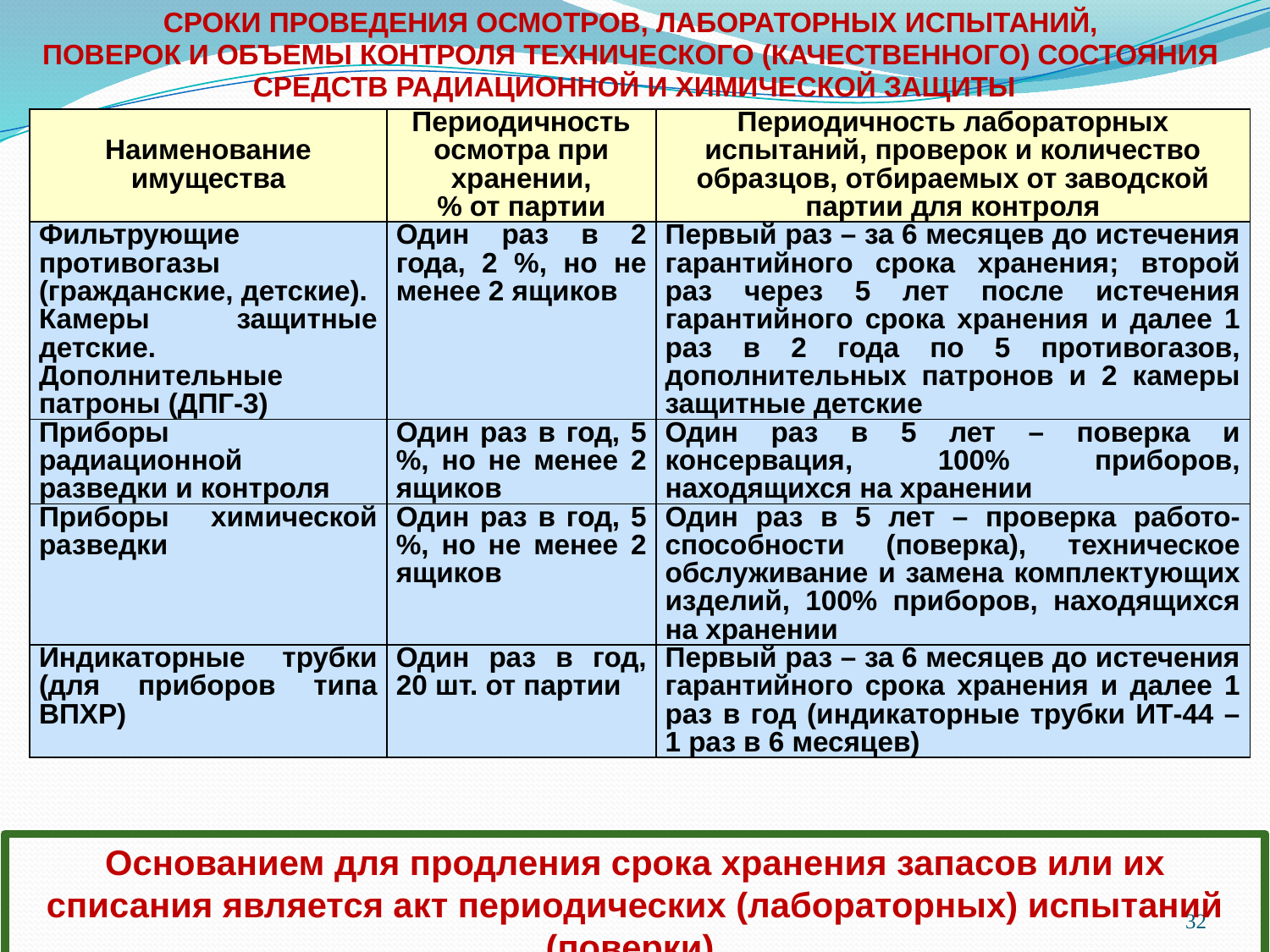

СРОКИ ПРОВЕДЕНИЯ ОСМОТРОВ, ЛАБОРАТОРНЫХ ИСПЫТАНИЙ,
ПОВЕРОК И ОБЪЕМЫ КОНТРОЛЯ ТЕХНИЧЕСКОГО (КАЧЕСТВЕННОГО) СОСТОЯНИЯ
СРЕДСТВ РАДИАЦИОННОЙ И ХИМИЧЕСКОЙ ЗАЩИТЫ
| Наименование имущества | Периодичность осмотра при хранении, % от партии | Периодичность лабораторных испытаний, проверок и количество образцов, отбираемых от заводской партии для контроля |
| --- | --- | --- |
| Фильтрующие противогазы (гражданские, детские). Камеры защитные детские. Дополнительные патроны (ДПГ-3) | Один раз в 2 года, 2 %, но не менее 2 ящиков | Первый раз – за 6 месяцев до истечения гарантийного срока хранения; второй раз через 5 лет после истечения гарантийного срока хранения и далее 1 раз в 2 года по 5 противогазов, дополнительных патронов и 2 камеры защитные детские |
| Приборы радиационной разведки и контроля | Один раз в год, 5 %, но не менее 2 ящиков | Один раз в 5 лет – поверка и консервация, 100% приборов, находящихся на хранении |
| Приборы химической разведки | Один раз в год, 5 %, но не менее 2 ящиков | Один раз в 5 лет – проверка работо-способности (поверка), техническое обслуживание и замена комплектующих изделий, 100% приборов, находящихся на хранении |
| Индикаторные трубки (для приборов типа ВПХР) | Один раз в год, 20 шт. от партии | Первый раз – за 6 месяцев до истечения гарантийного срока хранения и далее 1 раз в год (индикаторные трубки ИТ-44 – 1 раз в 6 месяцев) |
Основанием для продления срока хранения запасов или их списания является акт периодических (лабораторных) испытаний (поверки).
32